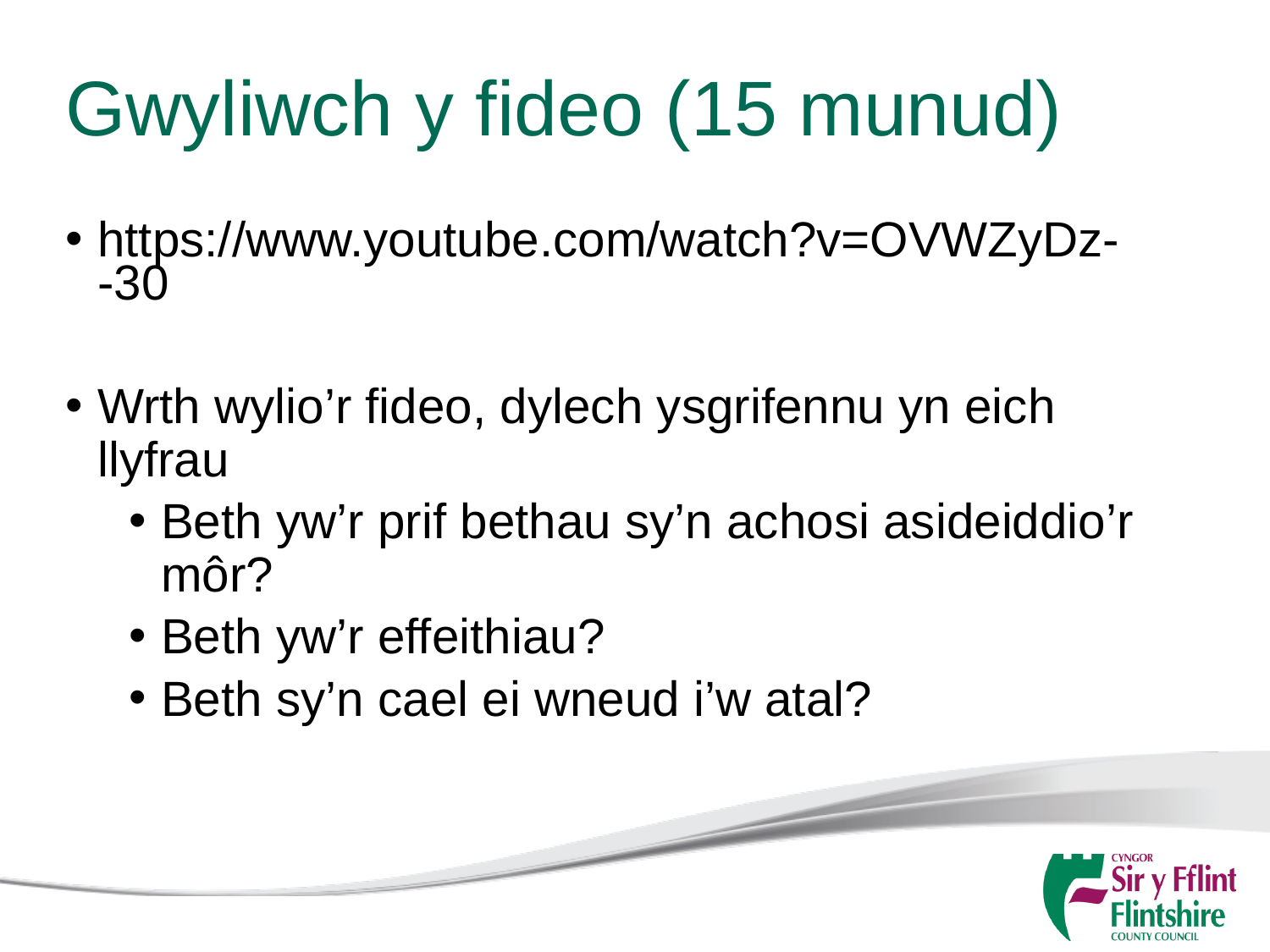

# Gwyliwch y fideo (15 munud)
https://www.youtube.com/watch?v=OVWZyDz--30
Wrth wylio’r fideo, dylech ysgrifennu yn eich llyfrau
Beth yw’r prif bethau sy’n achosi asideiddio’r môr?
Beth yw’r effeithiau?
Beth sy’n cael ei wneud i’w atal?